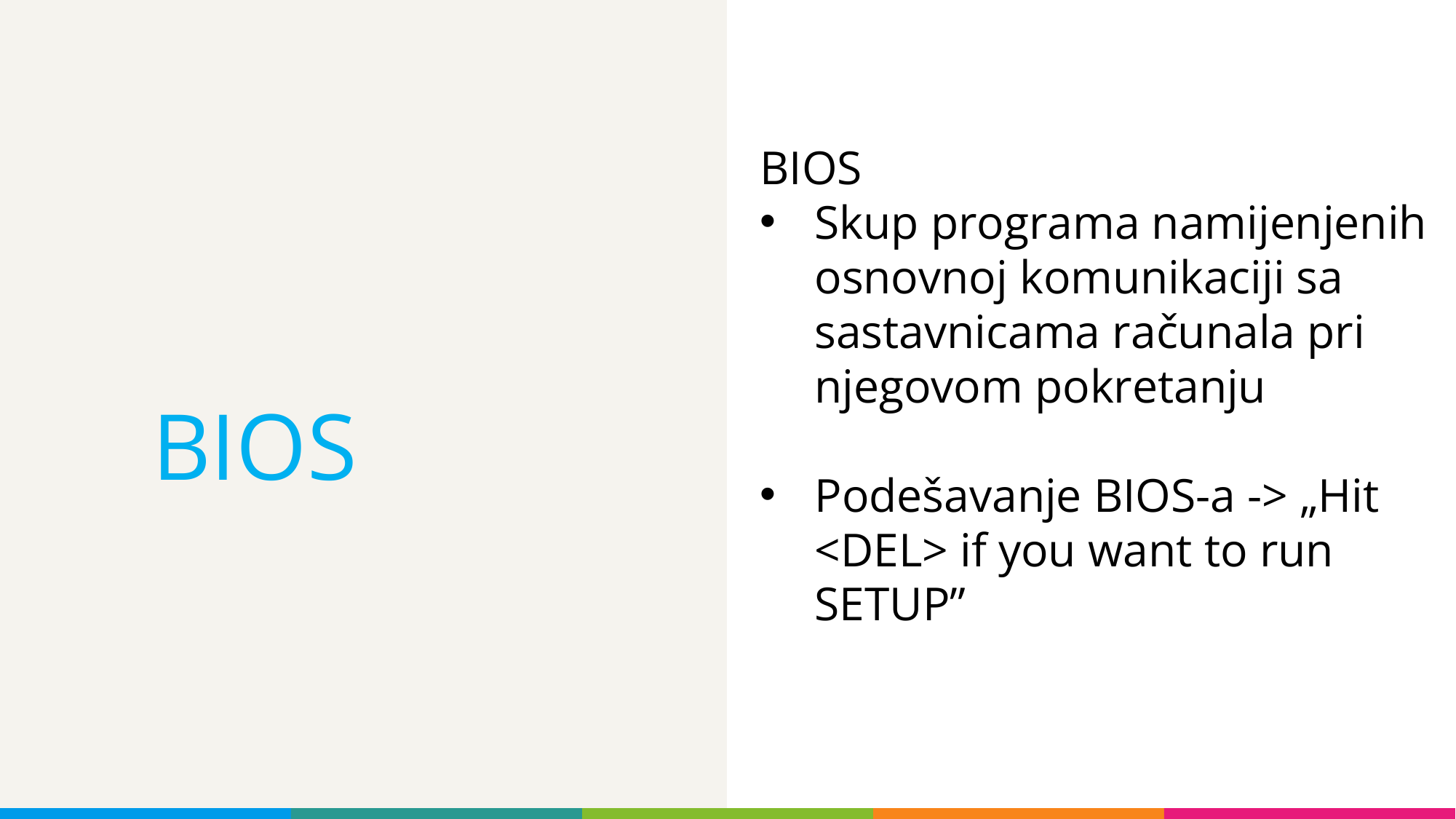

BIOS
Skup programa namijenjenih osnovnoj komunikaciji sa sastavnicama računala pri njegovom pokretanju

Podešavanje BIOS-a -> „Hit <DEL> if you want to run SETUP”
# BIOS